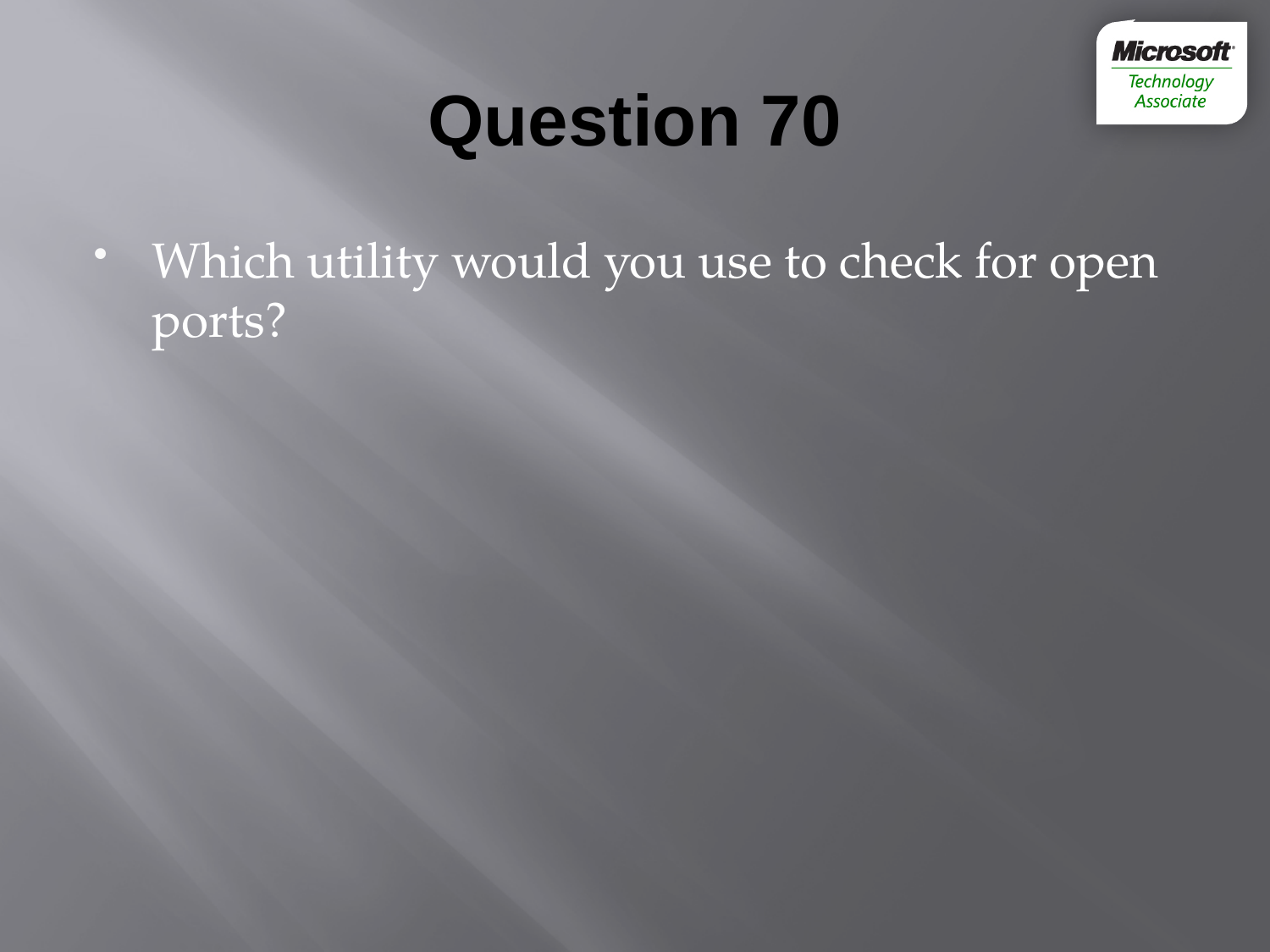

# Question 70
Which utility would you use to check for open ports?